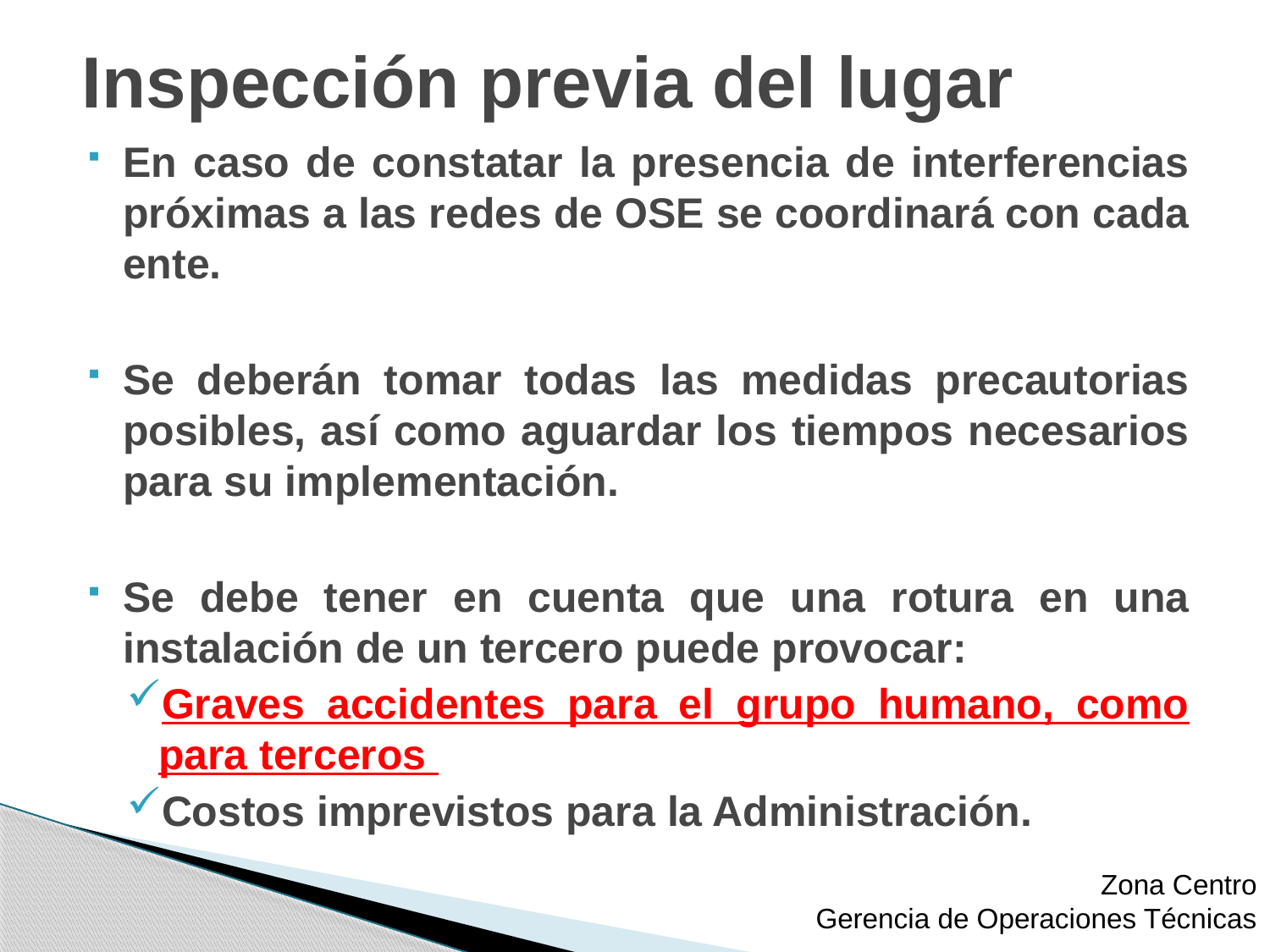

# Inspección previa del lugar
En caso de constatar la presencia de interferencias próximas a las redes de OSE se coordinará con cada ente.

Se deberán tomar todas las medidas precautorias posibles, así como aguardar los tiempos necesarios para su implementación.

Se debe tener en cuenta que una rotura en una instalación de un tercero puede provocar:
Graves accidentes para el grupo humano, como para terceros
Costos imprevistos para la Administración.

Zona Centro
Gerencia de Operaciones Técnicas